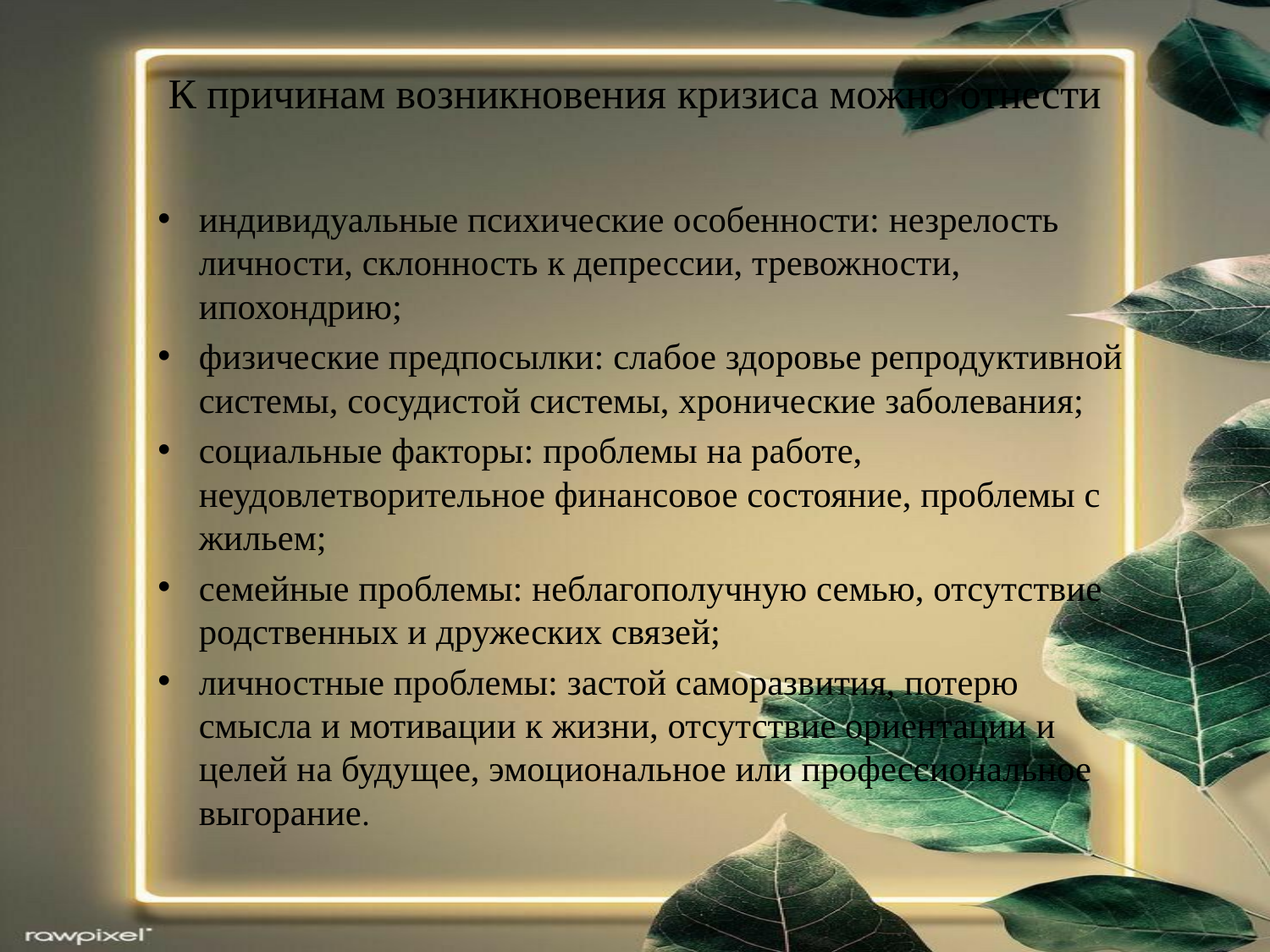

# К причинам возникновения кризиса можно отнести

индивидуальные психические особенности: незрелость личности, склонность к депрессии, тревожности, ипохондрию;
физические предпосылки: слабое здоровье репродуктивной системы, сосудистой системы, хронические заболевания;
социальные факторы: проблемы на работе, неудовлетворительное финансовое состояние, проблемы с жильем;
семейные проблемы: неблагополучную семью, отсутствие родственных и дружеских связей;
личностные проблемы: застой саморазвития, потерю смысла и мотивации к жизни, отсутствие ориентации и целей на будущее, эмоциональное или профессиональное выгорание.